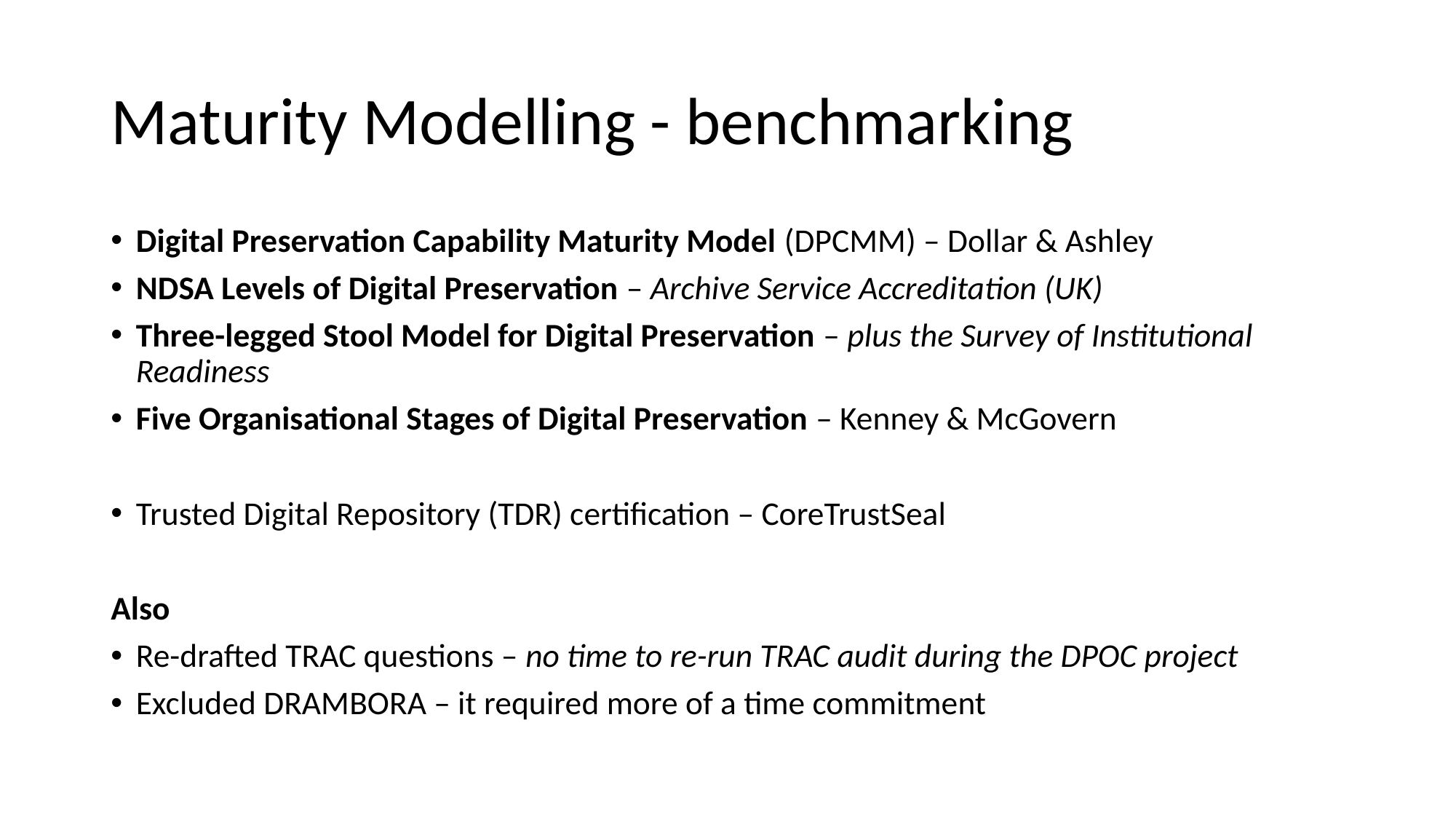

# Maturity Modelling - benchmarking
Digital Preservation Capability Maturity Model (DPCMM) – Dollar & Ashley
NDSA Levels of Digital Preservation – Archive Service Accreditation (UK)
Three-legged Stool Model for Digital Preservation – plus the Survey of Institutional Readiness
Five Organisational Stages of Digital Preservation – Kenney & McGovern

Trusted Digital Repository (TDR) certification – CoreTrustSeal

Also
Re-drafted TRAC questions – no time to re-run TRAC audit during the DPOC project
Excluded DRAMBORA – it required more of a time commitment